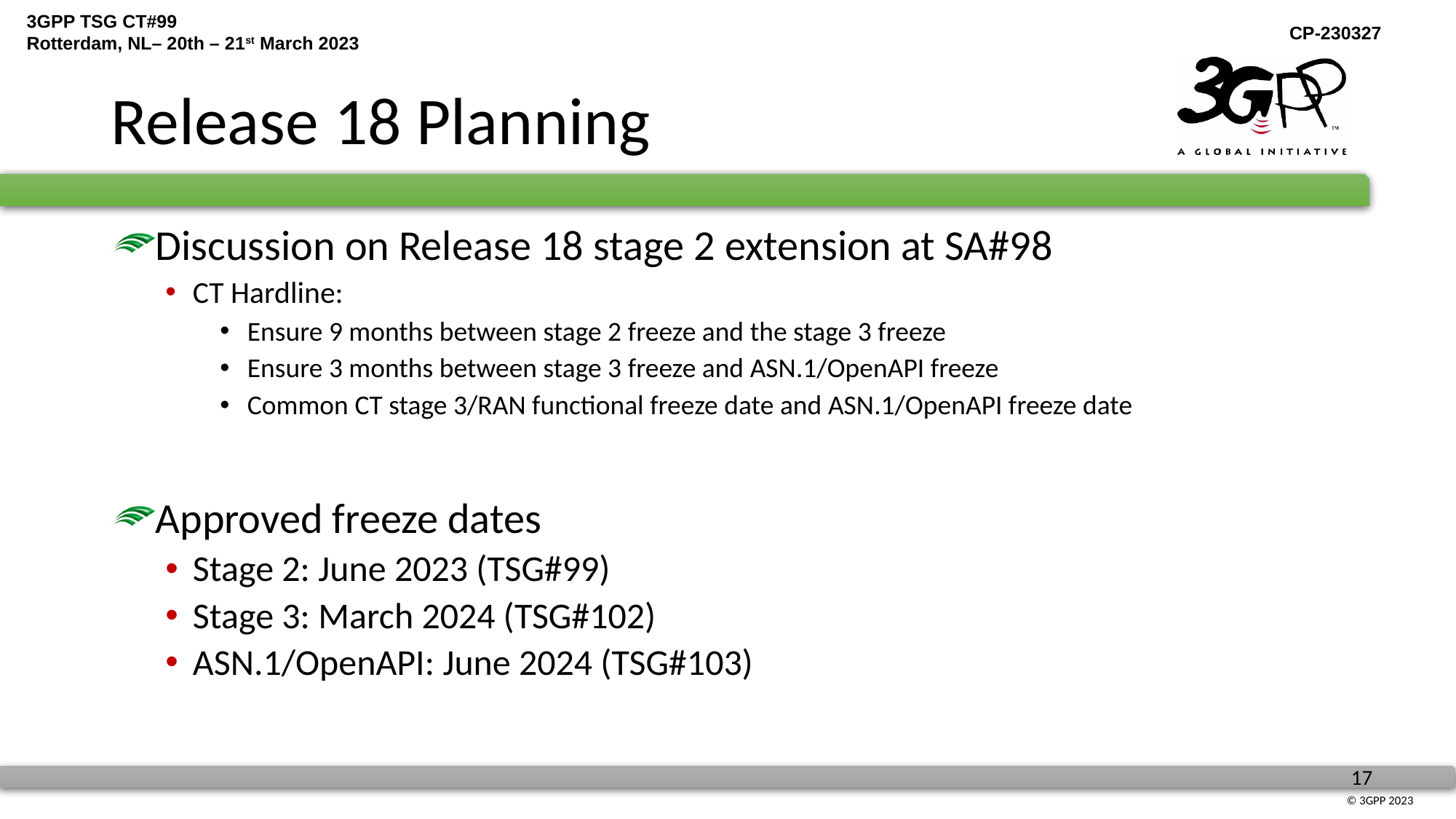

# Release 18 Planning
Discussion on Release 18 stage 2 extension at SA#98
CT Hardline:
Ensure 9 months between stage 2 freeze and the stage 3 freeze
Ensure 3 months between stage 3 freeze and ASN.1/OpenAPI freeze
Common CT stage 3/RAN functional freeze date and ASN.1/OpenAPI freeze date

Approved freeze dates
Stage 2: June 2023 (TSG#99)
Stage 3: March 2024 (TSG#102)
ASN.1/OpenAPI: June 2024 (TSG#103)